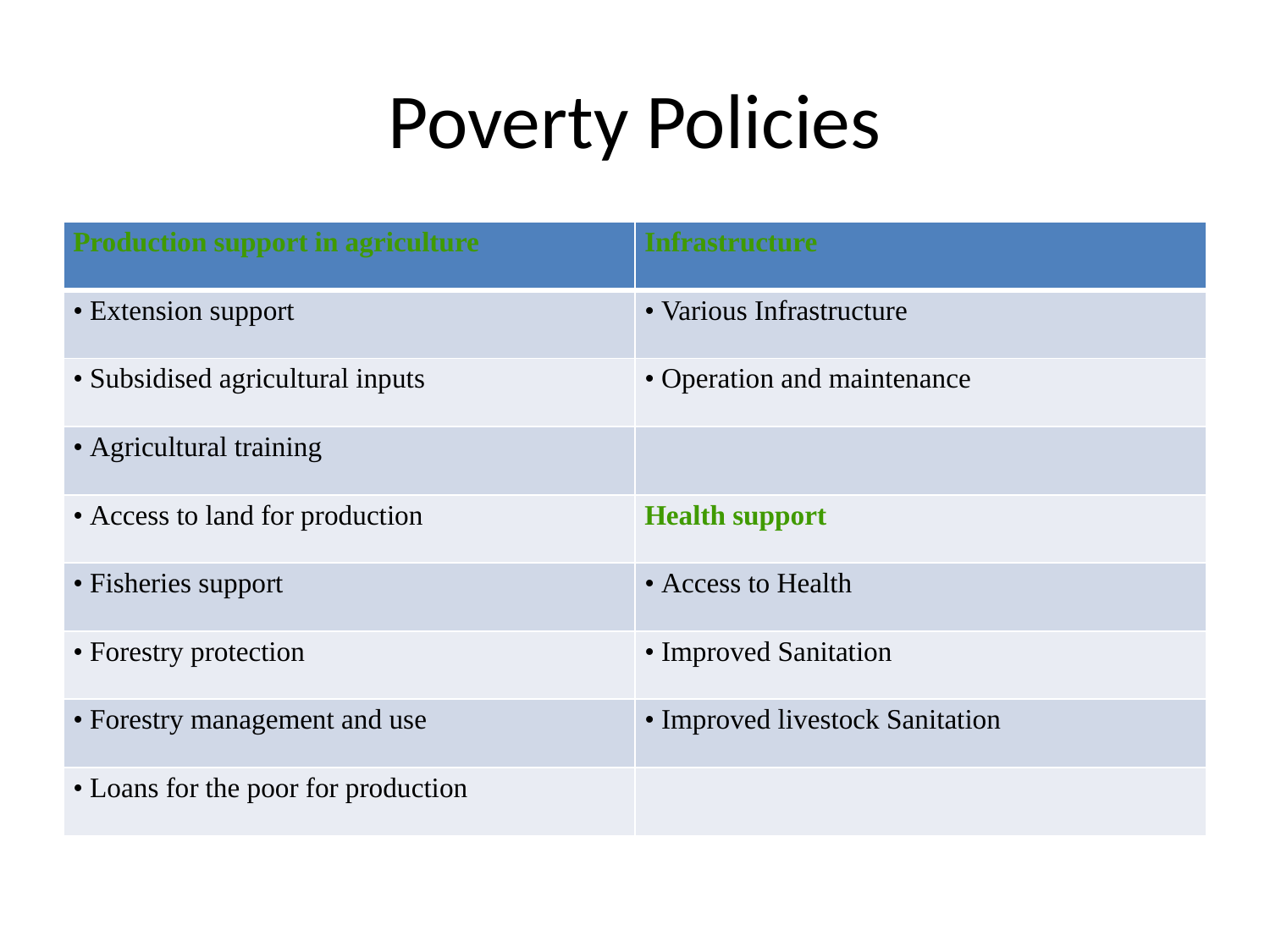

# Poverty Policies
| Production support in agriculture | Infrastructure |
| --- | --- |
| • Extension support | • Various Infrastructure |
| • Subsidised agricultural inputs | • Operation and maintenance |
| • Agricultural training |  |
| • Access to land for production | Health support |
| • Fisheries support | • Access to Health |
| • Forestry protection | • Improved Sanitation |
| • Forestry management and use | • Improved livestock Sanitation |
| • Loans for the poor for production |  |